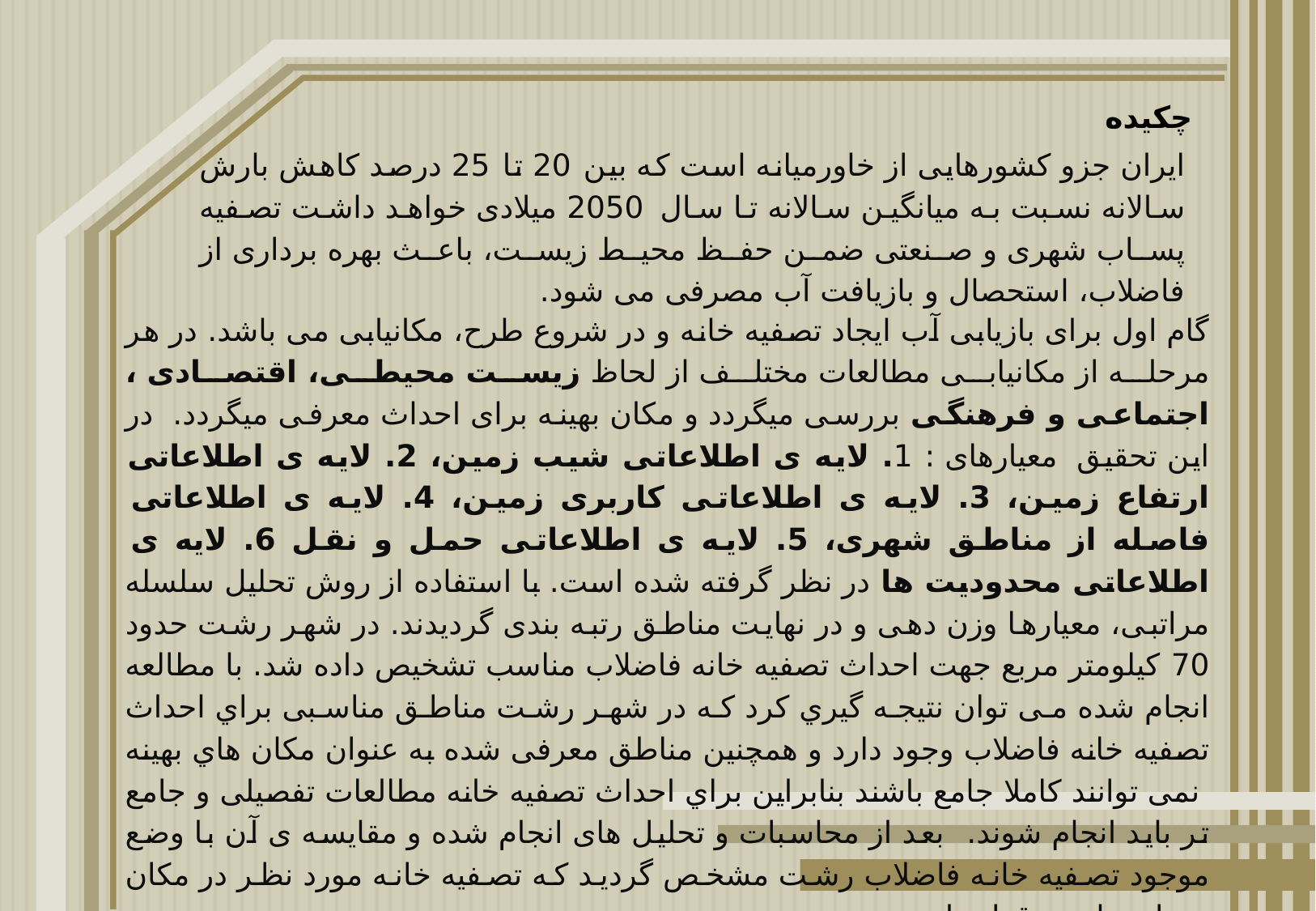

چکیده

ایران جزو کشورهایی از خاورمیانه است که بین 20 تا 25 درصد کاهش بارش سالانه نسبت به میانگین سالانه تا سال 2050 میلادی خواهد داشت تصفیه پساب شهری و صنعتی ضمن حفظ محیط زیست، باعث بهره برداری از فاضلاب، استحصال و بازیافت آب مصرفی می شود.
گام اول برای بازیابی آب ایجاد تصفیه خانه و در شروع طرح، مکانیابی می باشد. در هر مرحله از مکانیابی مطالعات مختلف از لحاظ زیست محیطی، اقتصادی ، اجتماعی و فرهنگی بررسی میگردد و مکان بهینه برای احداث معرفی میگردد.  در این تحقیق  معیارهای : 1. لایه ی اطلاعاتی شیب زمین، 2. لایه ی اطلاعاتی ارتفاع زمین، 3. لایه ی اطلاعاتی کاربری زمین، 4. لایه ی اطلاعاتی فاصله از مناطق شهری، 5. لایه ی اطلاعاتی حمل و نقل 6. لایه ی اطلاعاتی محدودیت ها در نظر گرفته شده است. با استفاده از روش تحلیل سلسله مراتبی، معیارها وزن دهی و در نهایت مناطق رتبه بندی گردیدند. در شهر رشت حدود 70 کیلومتر مربع جهت احداث تصفیه خانه فاضلاب مناسب تشخیص داده شد. با مطالعه انجام شده می توان نتیجه گیري کرد که در شهر رشت مناطق مناسبی براي احداث تصفیه خانه فاضلاب وجود دارد و همچنین مناطق معرفی شده به عنوان مکان هاي بهینه  نمی توانند کاملا جامع باشند بنابراین براي احداث تصفیه خانه مطالعات تفصیلی و جامع تر باید انجام شوند.  بعد از محاسبات و تحلیل های انجام شده و مقایسه ی آن با وضع موجود تصفیه خانه فاضلاب رشت مشخص گردید که تصفیه خانه مورد نظر در مکان بسیار مناسب قرار دارد.